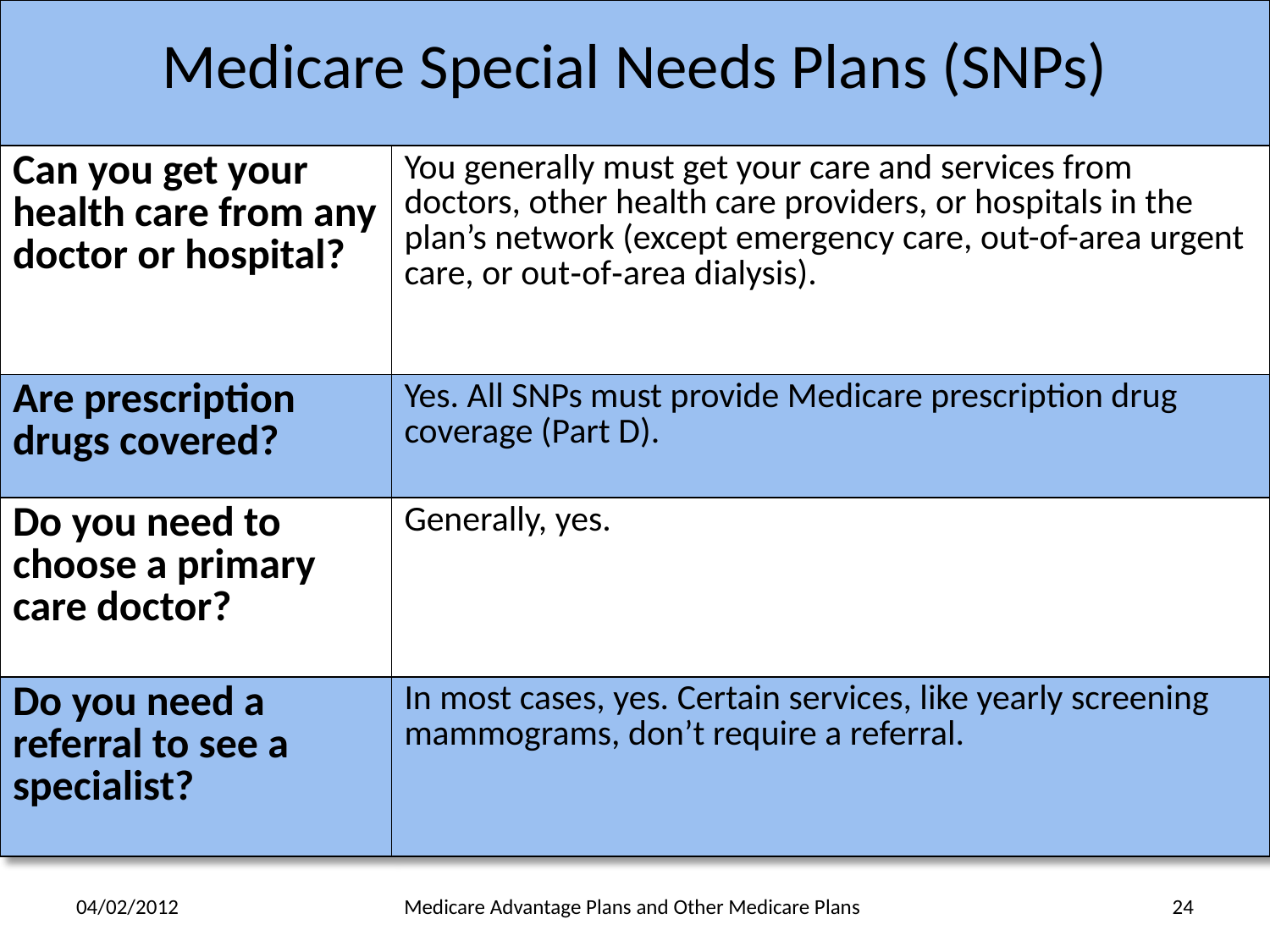

| Medicare Special Needs Plans (SNPs) |  |
| --- | --- |
| Can you get your health care from any doctor or hospital? | You generally must get your care and services from doctors, other health care providers, or hospitals in the plan’s network (except emergency care, out-of-area urgent care, or out‑of‑area dialysis). |
| Are prescription drugs covered? | Yes. All SNPs must provide Medicare prescription drug coverage (Part D). |
| Do you need to choose a primary care doctor? | Generally, yes. |
| Do you need a referral to see a specialist? | In most cases, yes. Certain services, like yearly screening mammograms, don’t require a referral. |
#

04/02/2012
Medicare Advantage Plans and Other Medicare Plans
24